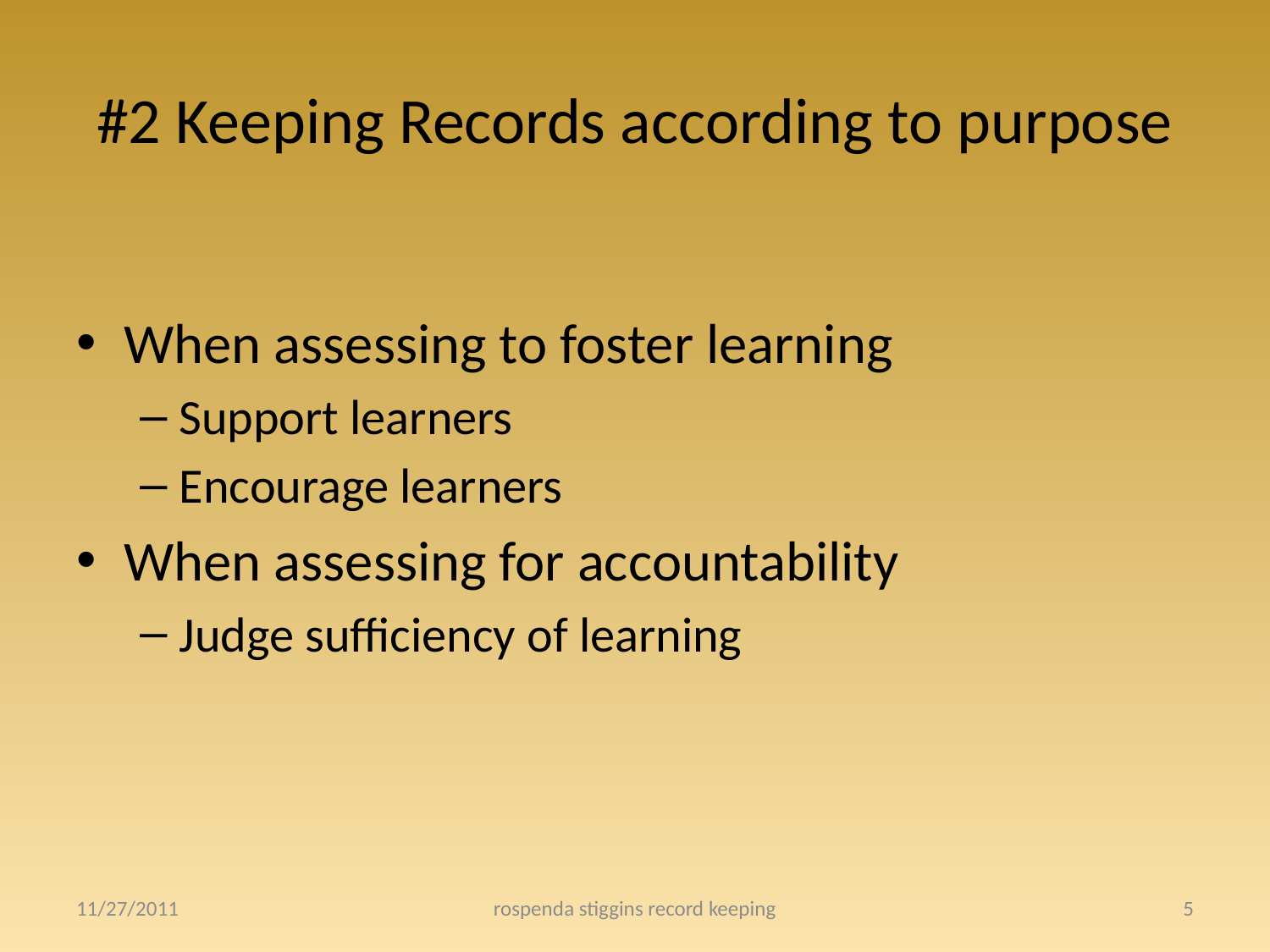

# #2 Keeping Records according to purpose

When assessing to foster learning
Support learners
Encourage learners
When assessing for accountability
Judge sufficiency of learning

11/27/2011
rospenda stiggins record keeping
5